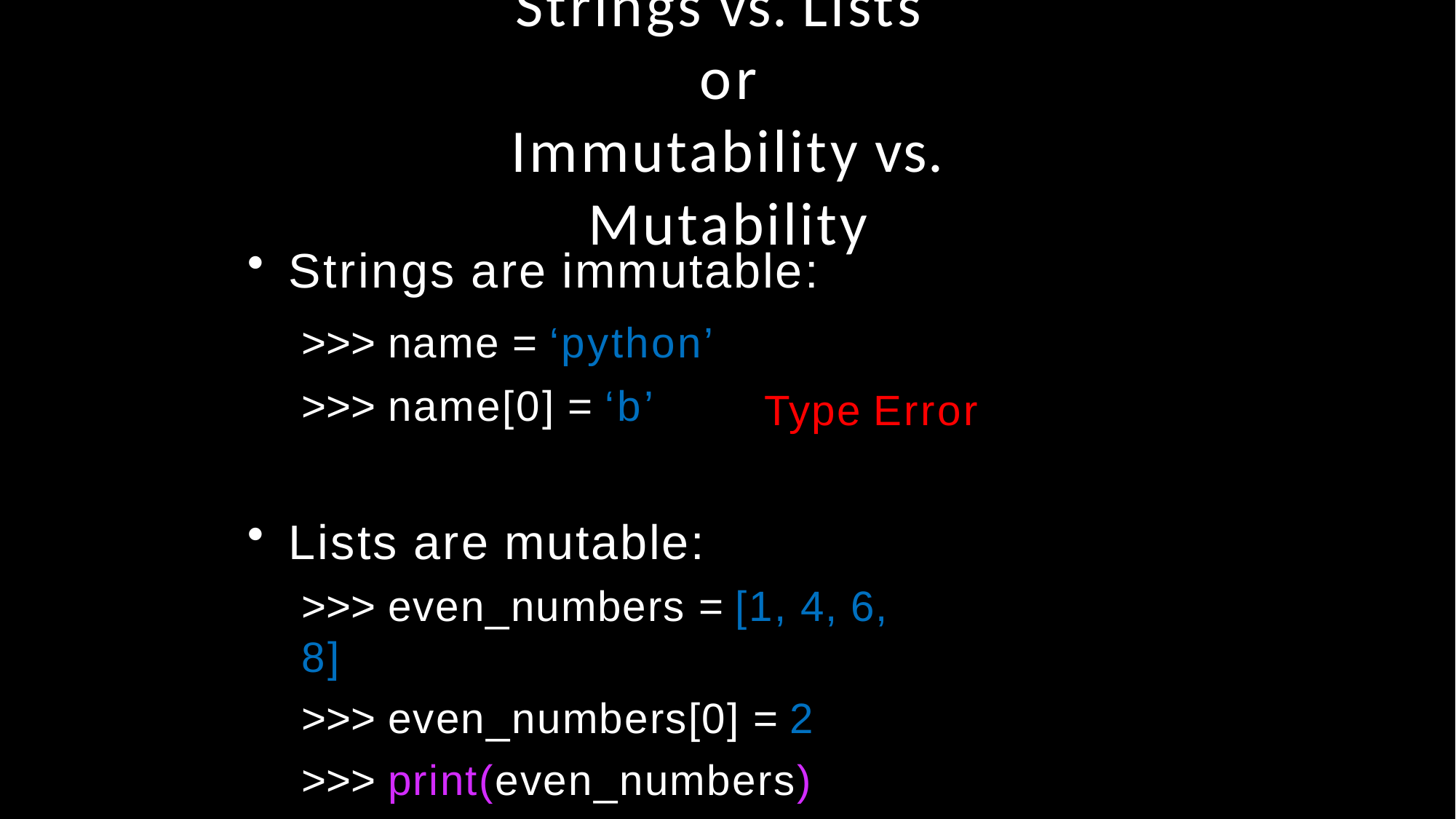

# Strings vs. Lists  or
Immutability vs. Mutability
Strings are immutable:
>>> name = ‘python’
>>> name[0] = ‘b’
Type Error
Lists are mutable:
>>> even_numbers = [1, 4, 6, 8]
>>> even_numbers[0] = 2
>>> print(even_numbers)  [2, 4, 6, 8]